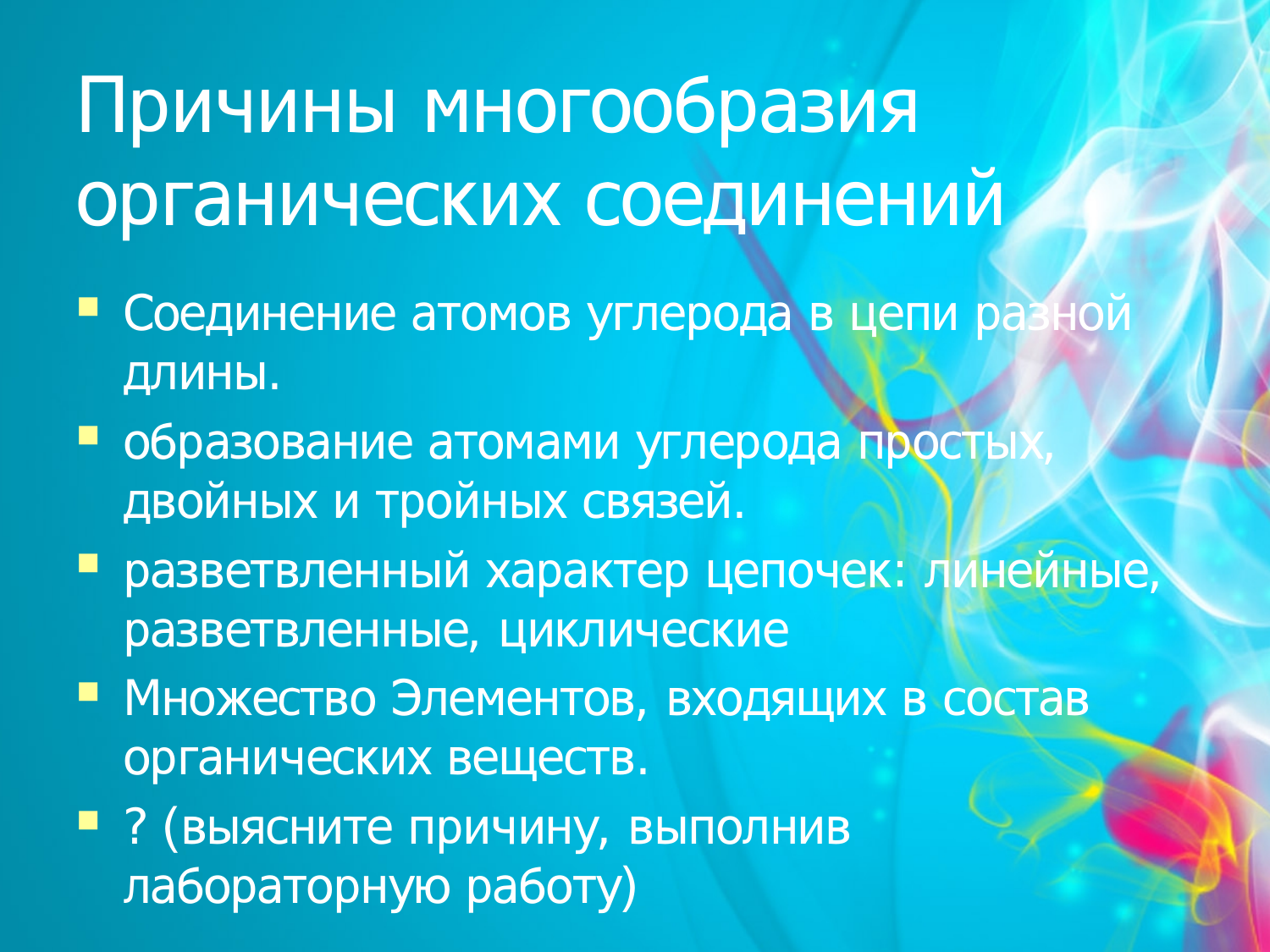

# Причины многообразия органических соединений
Соединение атомов углерода в цепи разной длины.
образование атомами углерода простых, двойных и тройных связей.
разветвленный характер цепочек: линейные, разветвленные, циклические
Множество Элементов, входящих в состав органических веществ.
? (выясните причину, выполнив лабораторную работу)